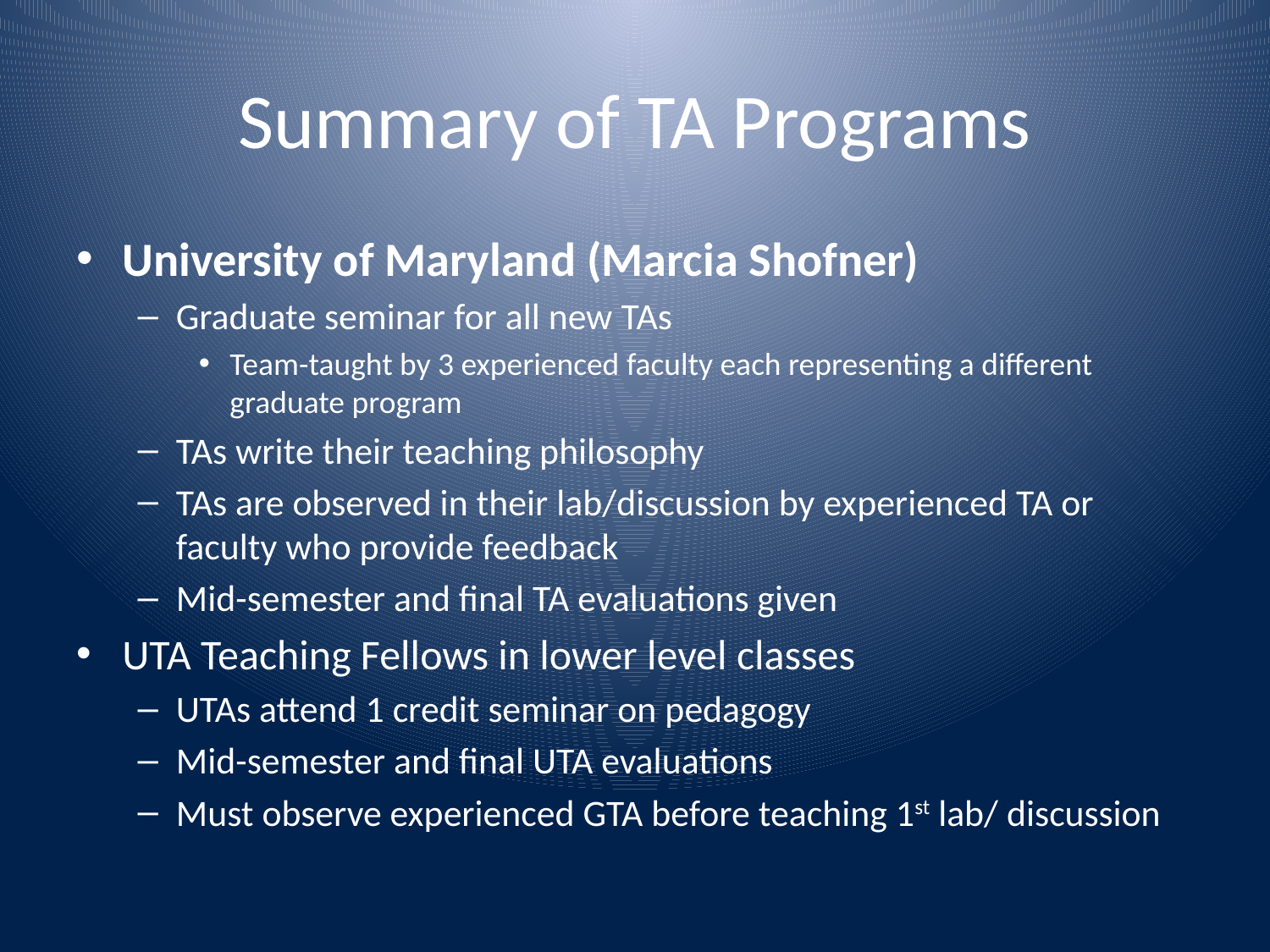

# Summary of TA Programs
University of Maryland (Marcia Shofner)
Graduate seminar for all new TAs
Team-taught by 3 experienced faculty each representing a different graduate program
TAs write their teaching philosophy
TAs are observed in their lab/discussion by experienced TA or faculty who provide feedback
Mid-semester and final TA evaluations given
UTA Teaching Fellows in lower level classes
UTAs attend 1 credit seminar on pedagogy
Mid-semester and final UTA evaluations
Must observe experienced GTA before teaching 1st lab/ discussion